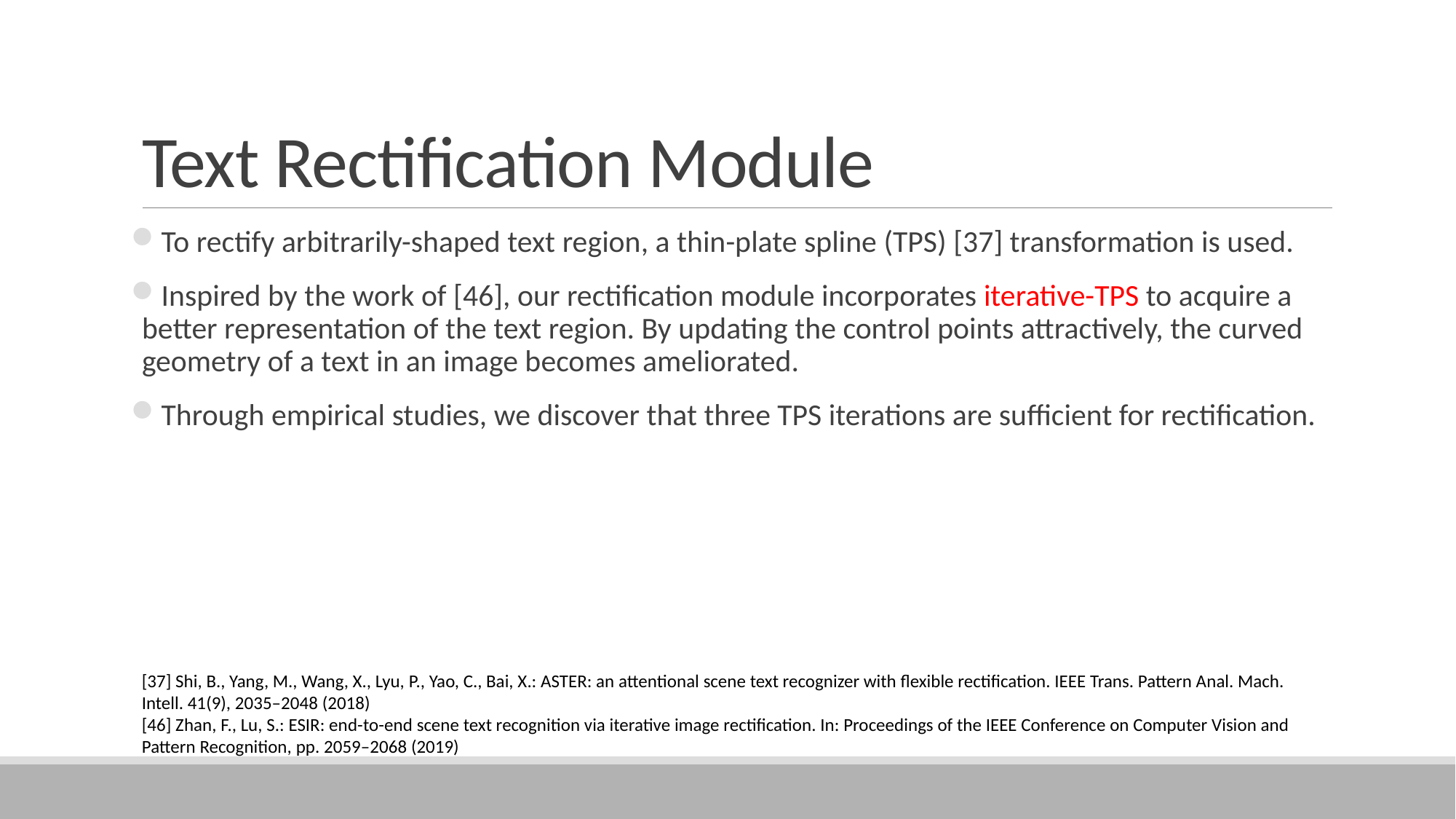

# Text Rectification Module
To rectify arbitrarily-shaped text region, a thin-plate spline (TPS) [37] transformation is used.
Inspired by the work of [46], our rectiﬁcation module incorporates iterative-TPS to acquire a better representation of the text region. By updating the control points attractively, the curved geometry of a text in an image becomes ameliorated.
Through empirical studies, we discover that three TPS iterations are suﬃcient for rectiﬁcation.
[37] Shi, B., Yang, M., Wang, X., Lyu, P., Yao, C., Bai, X.: ASTER: an attentional scene text recognizer with ﬂexible rectiﬁcation. IEEE Trans. Pattern Anal. Mach. Intell. 41(9), 2035–2048 (2018)
[46] Zhan, F., Lu, S.: ESIR: end-to-end scene text recognition via iterative image rectiﬁcation. In: Proceedings of the IEEE Conference on Computer Vision and Pattern Recognition, pp. 2059–2068 (2019)